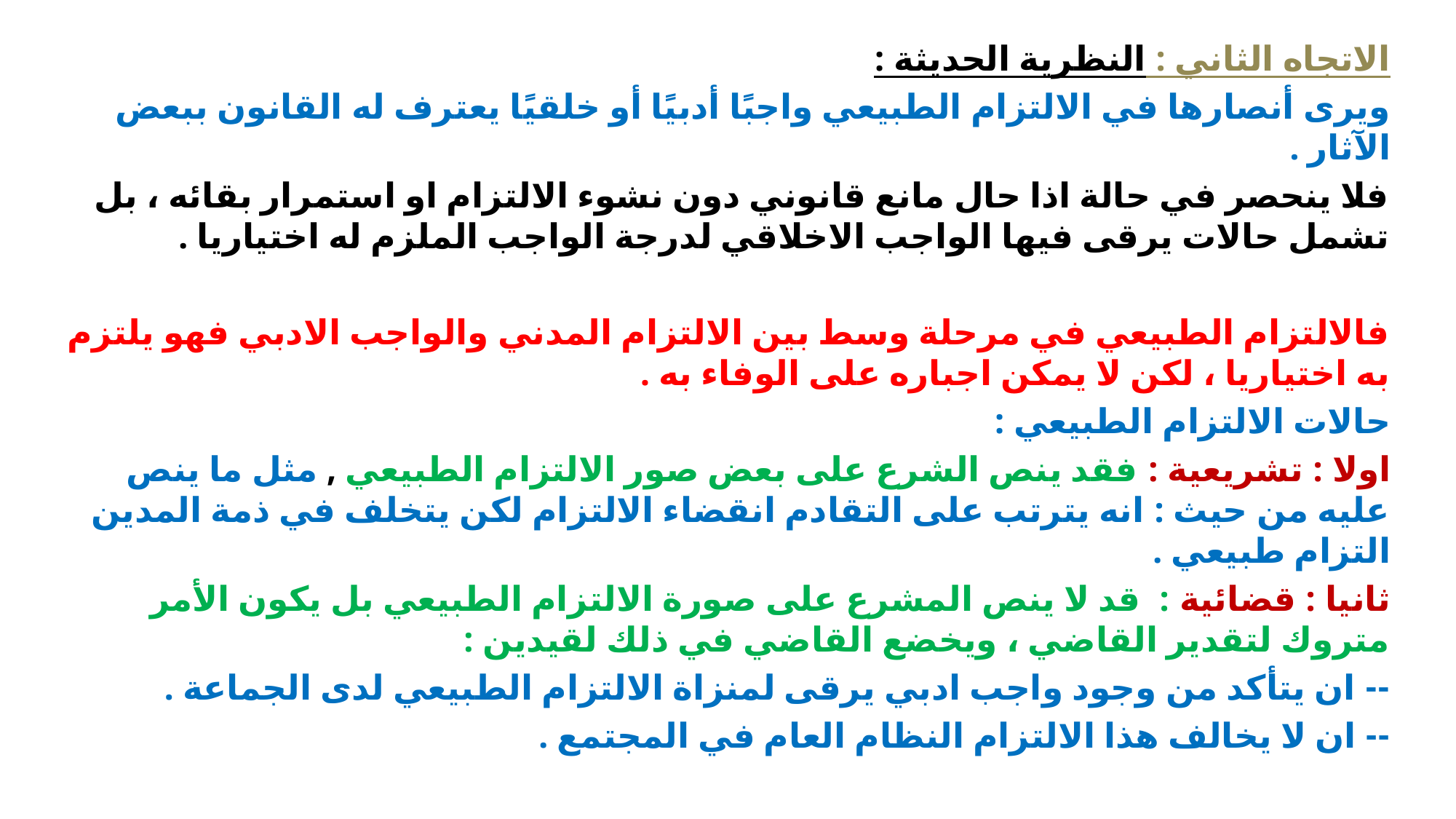

الاتجاه الثاني : النظرية الحديثة :
ويرى أنصارها في الالتزام الطبيعي واجبًا أدبيًا أو خلقيًا يعترف له القانون ببعض الآثار .
فلا ينحصر في حالة اذا حال مانع قانوني دون نشوء الالتزام او استمرار بقائه ، بل تشمل حالات يرقى فيها الواجب الاخلاقي لدرجة الواجب الملزم له اختياريا .

فالالتزام الطبيعي في مرحلة وسط بين الالتزام المدني والواجب الادبي فهو يلتزم به اختياريا ، لكن لا يمكن اجباره على الوفاء به .
حالات الالتزام الطبيعي :
اولا : تشريعية : فقد ينص الشرع على بعض صور الالتزام الطبيعي , مثل ما ينص عليه من حيث : انه يترتب على التقادم انقضاء الالتزام لكن يتخلف في ذمة المدين التزام طبيعي .
ثانيا : قضائية :  قد لا ينص المشرع على صورة الالتزام الطبيعي بل يكون الأمر متروك لتقدير القاضي ، ويخضع القاضي في ذلك لقيدين :
-- ان يتأكد من وجود واجب ادبي يرقى لمنزاة الالتزام الطبيعي لدى الجماعة .
-- ان لا يخالف هذا الالتزام النظام العام في المجتمع .